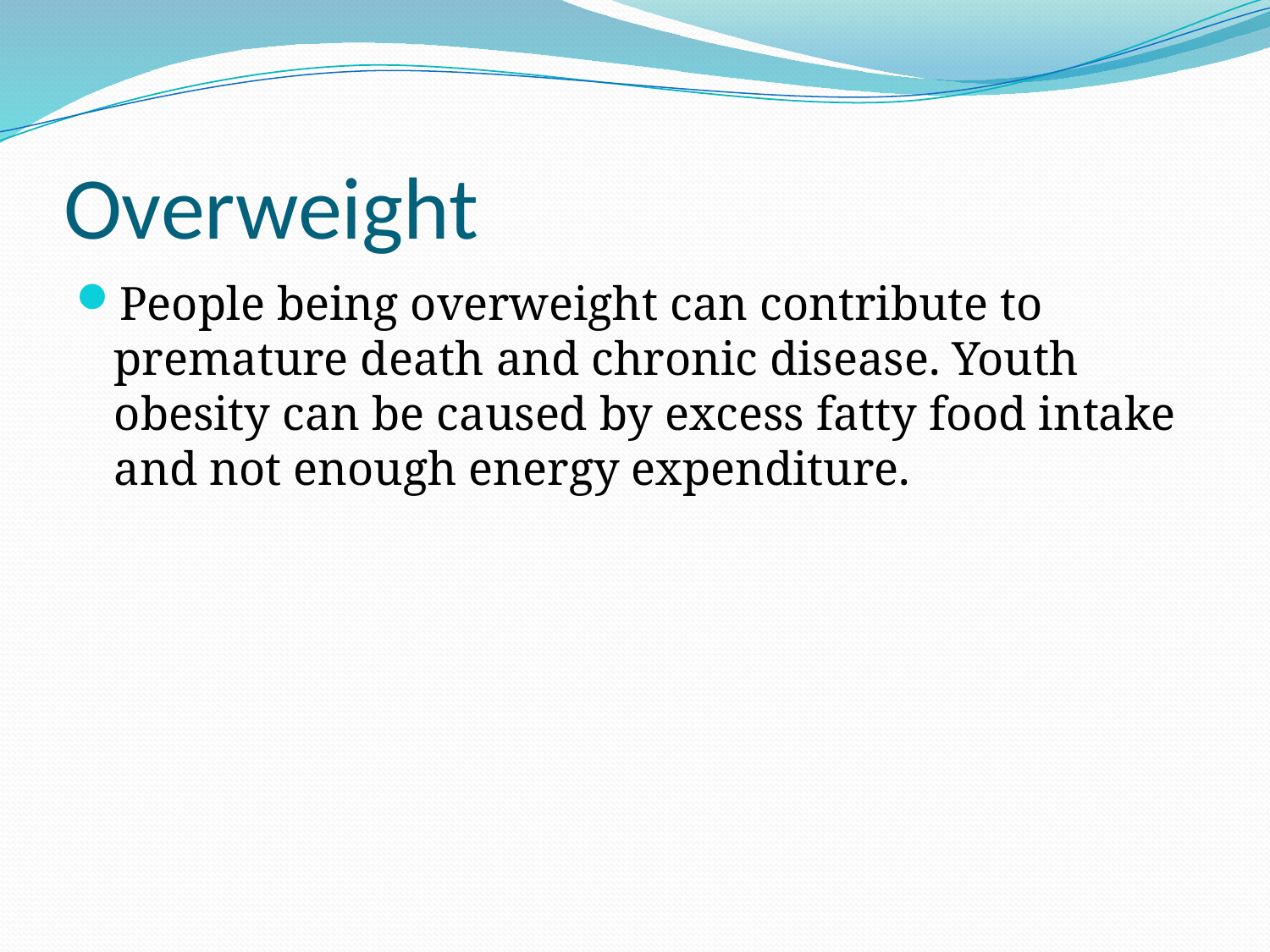

# Overweight
People being overweight can contribute to premature death and chronic disease. Youth obesity can be caused by excess fatty food intake and not enough energy expenditure.